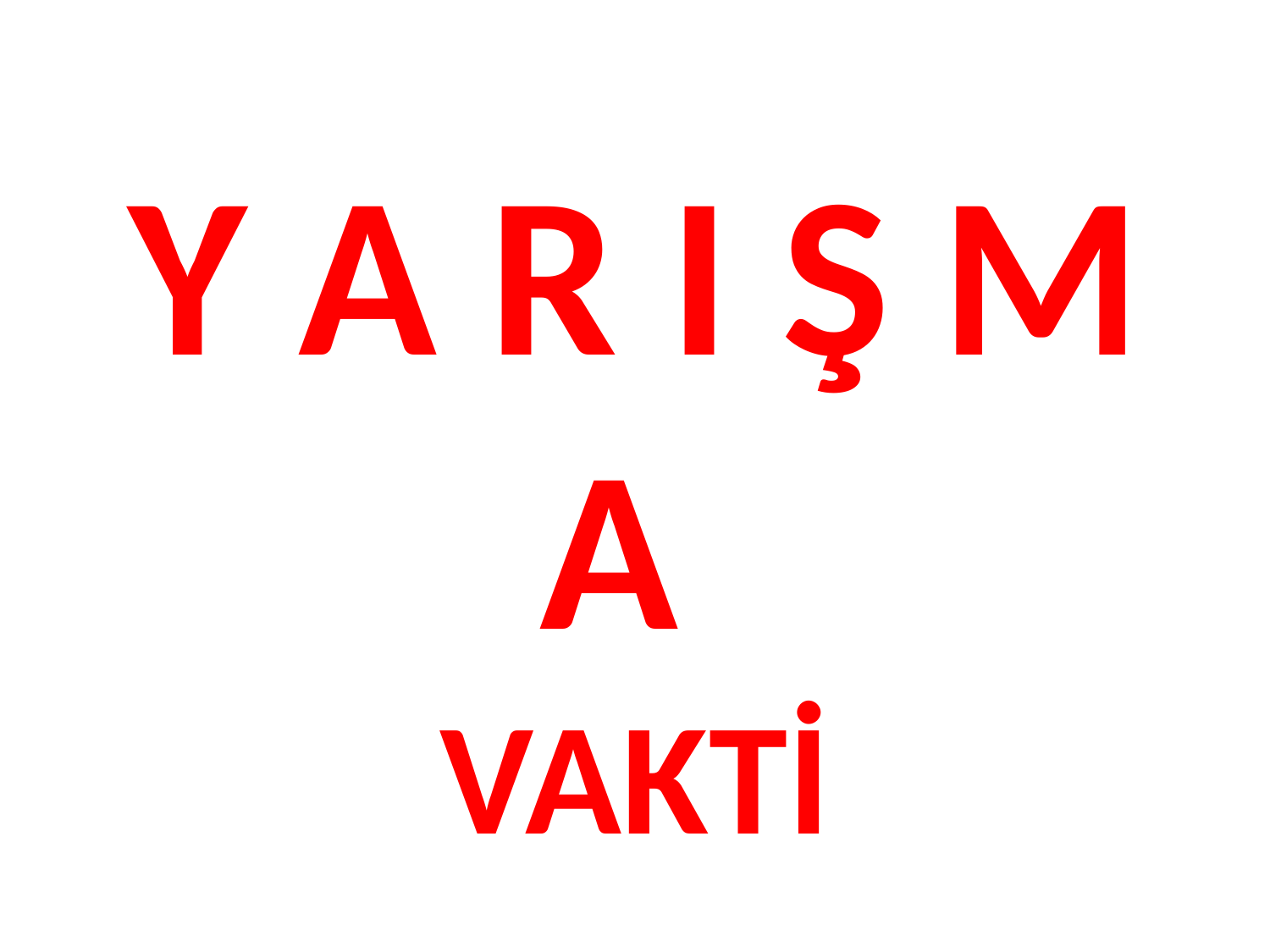

# Y A R I Ş M A VAKTİ